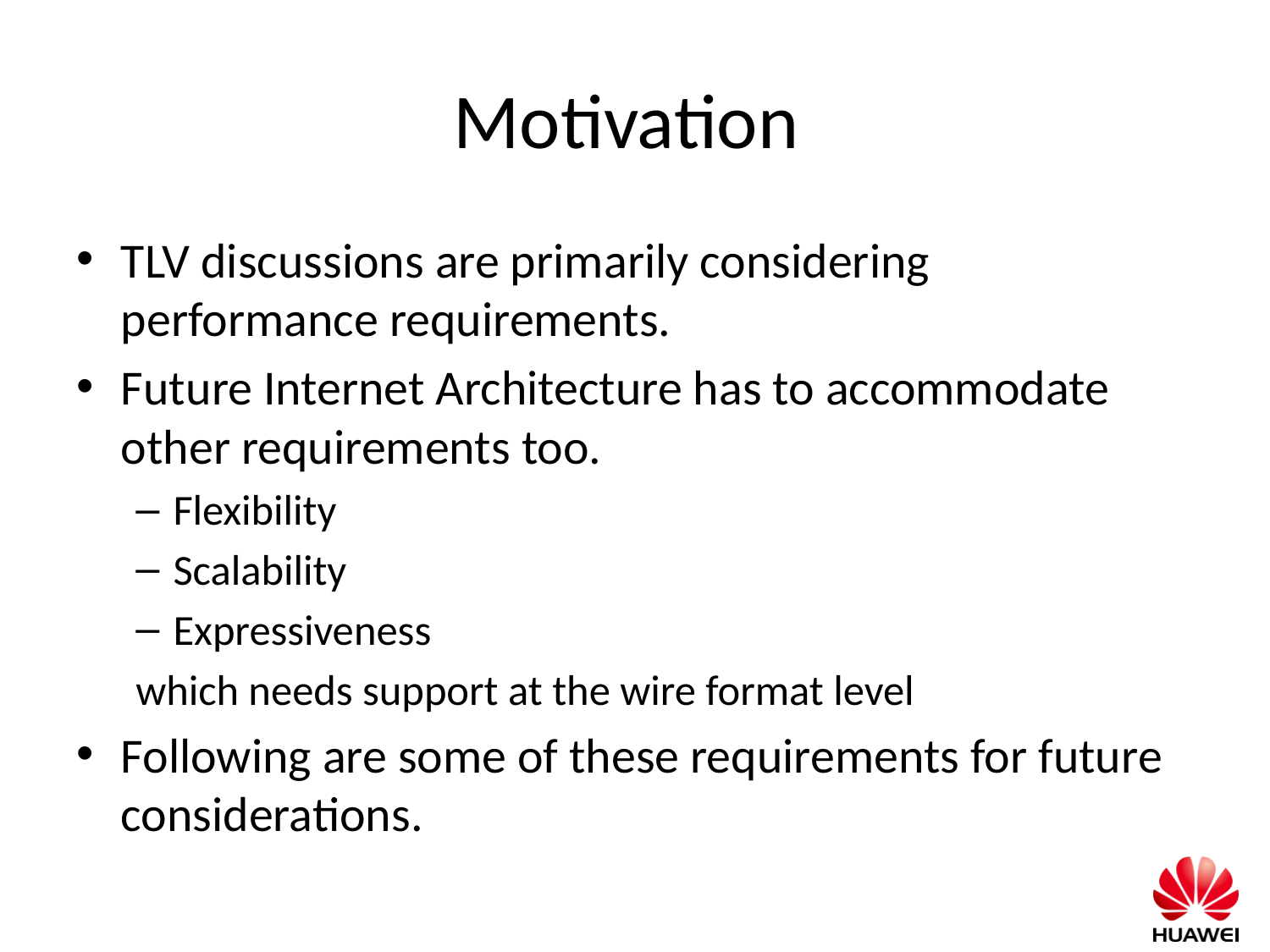

# Motivation
TLV discussions are primarily considering performance requirements.
Future Internet Architecture has to accommodate other requirements too.
Flexibility
Scalability
Expressiveness
which needs support at the wire format level
Following are some of these requirements for future considerations.